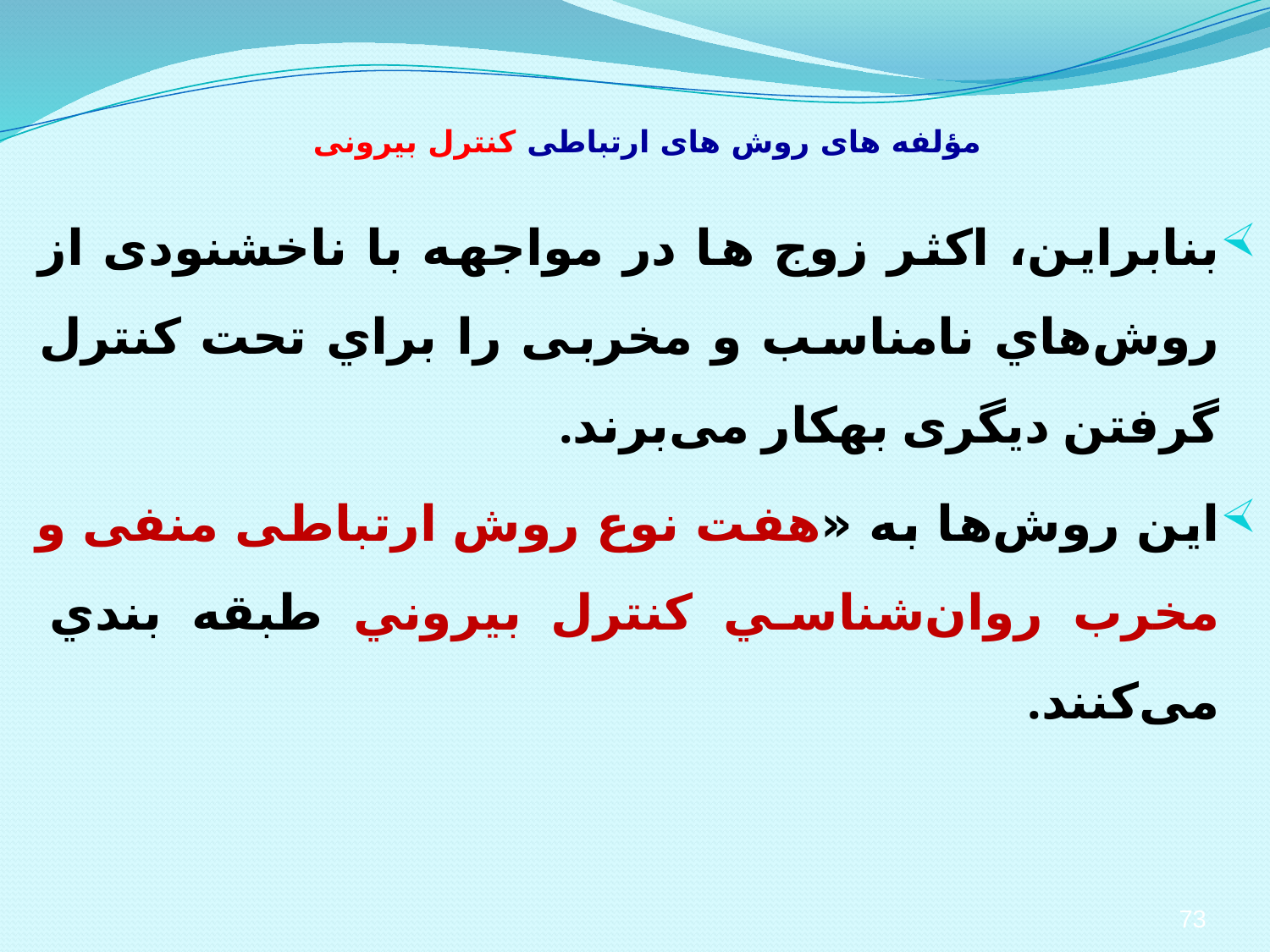

# مؤلفه های روش های ارتباطی کنترل بیرونی
بنابراین، اکثر زوج ها در مواجهه با ناخشنودی از روش‌هاي نامناسب و مخربی را براي تحت كنترل گرفتن دیگری به­کار می‌برند.
اين روش‌ها به «هفت نوع روش ارتباطی منفی و مخرب روان‌شناسي كنترل بيروني طبقه‌ بندي می‌کنند.

73